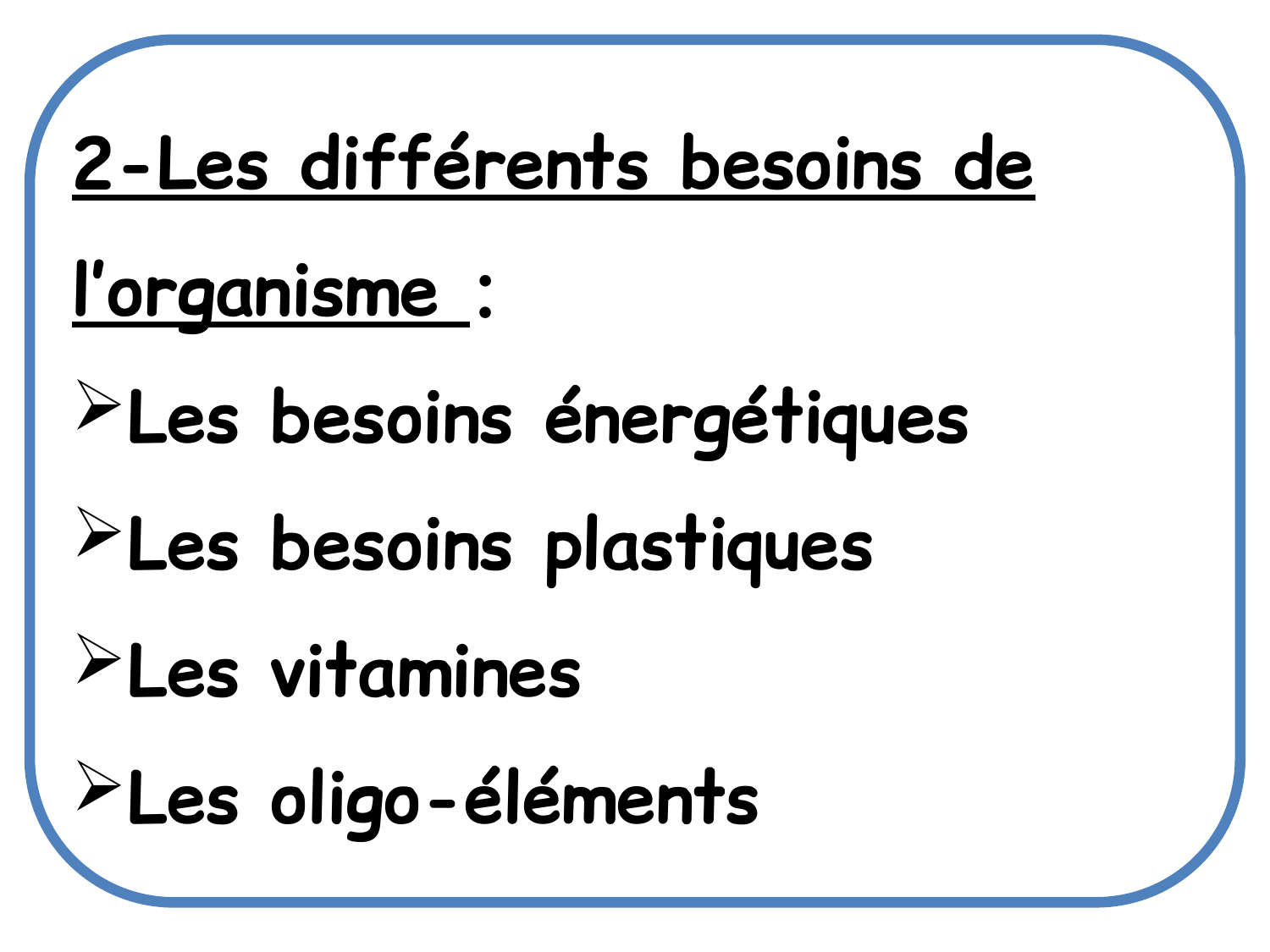

2-Les différents besoins de l’organisme :
Les besoins énergétiques
Les besoins plastiques
Les vitamines
Les oligo-éléments